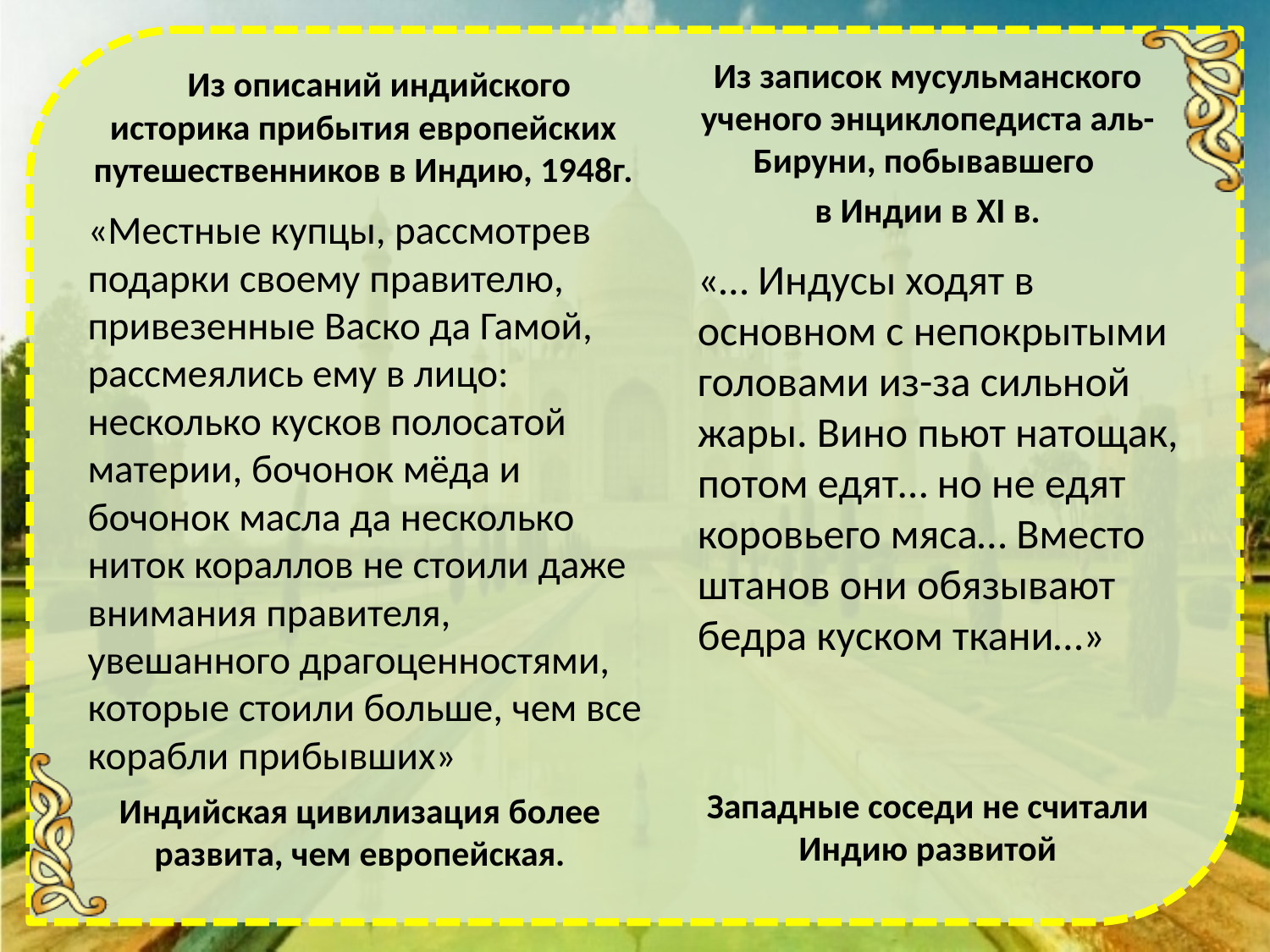

Из записок мусульманского ученого энциклопедиста аль-Бируни, побывавшего
в Индии в XI в.
     Из описаний индийского   историка прибытия европейских путешественников в Индию, 1948г.
«Местные купцы, рассмотрев подарки своему правителю, привезенные Васко да Гамой, рассмеялись ему в лицо: несколько кусков полосатой материи, бочонок мёда и бочонок масла да несколько ниток кораллов не стоили даже внимания правителя, увешанного драгоценностями, которые стоили больше, чем все корабли прибывших»
«… Индусы ходят в основном с непокрытыми головами из-за сильной жары. Вино пьют натощак, потом едят… но не едят коровьего мяса… Вместо штанов они обязывают бедра куском ткани…»
Западные соседи не считали Индию развитой
# Индийская цивилизация более развита, чем европейская.